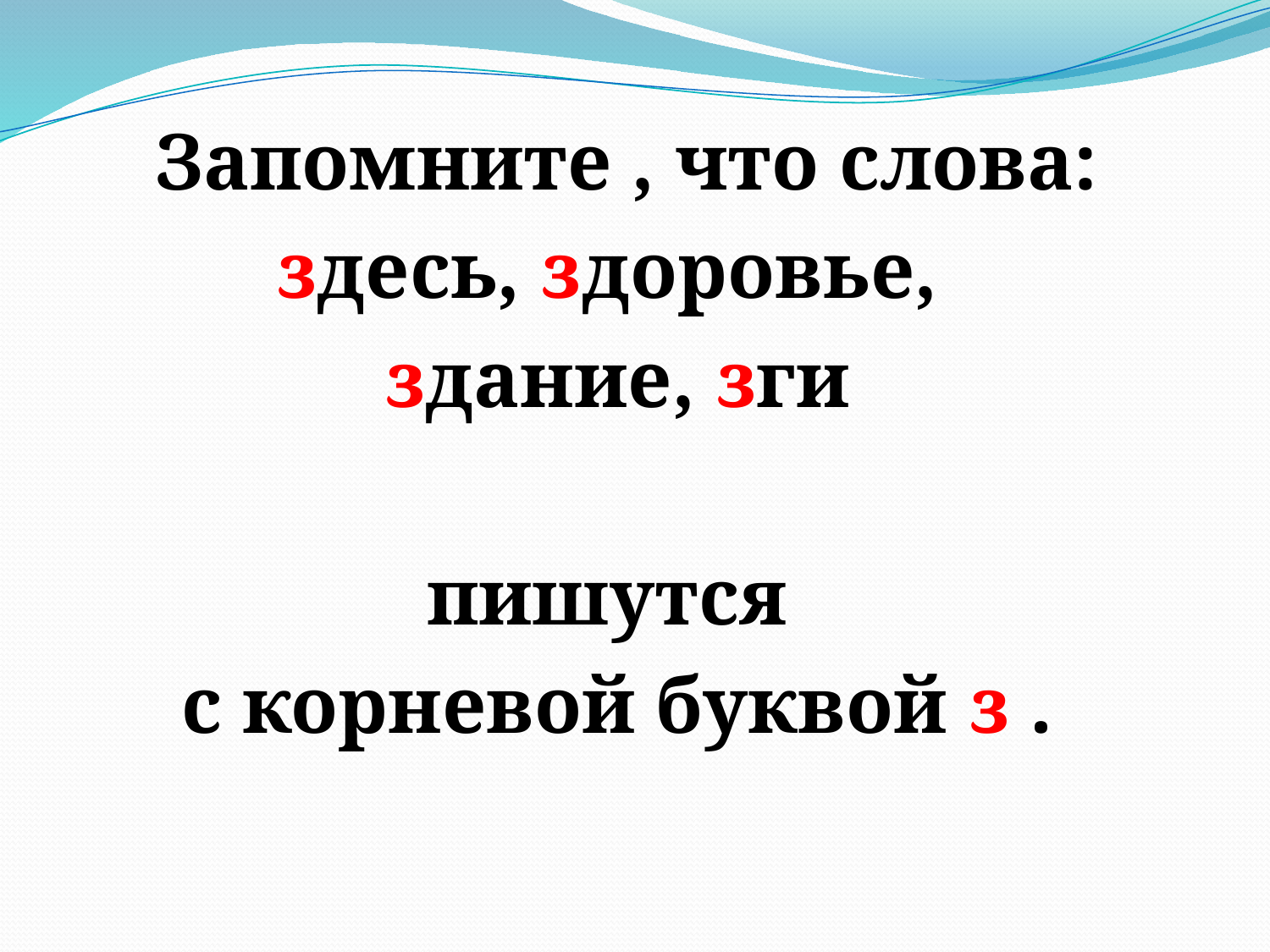

Запомните , что слова:
здесь, здоровье,
здание, зги

пишутся
с корневой буквой з .